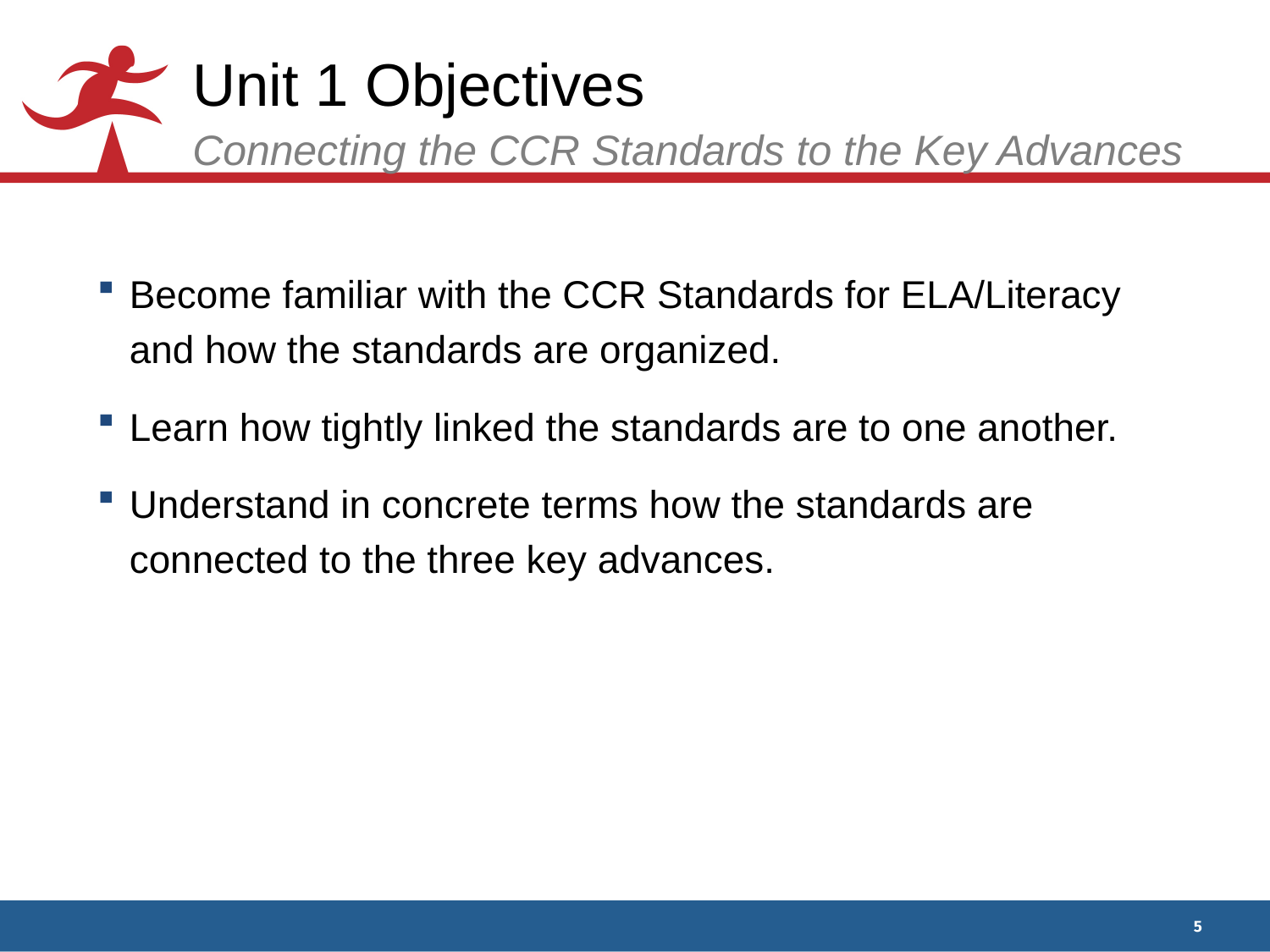

# Unit 1 Objectives Connecting the CCR Standards to the Key Advances
Become familiar with the CCR Standards for ELA/Literacy and how the standards are organized.
Learn how tightly linked the standards are to one another.
Understand in concrete terms how the standards are connected to the three key advances.